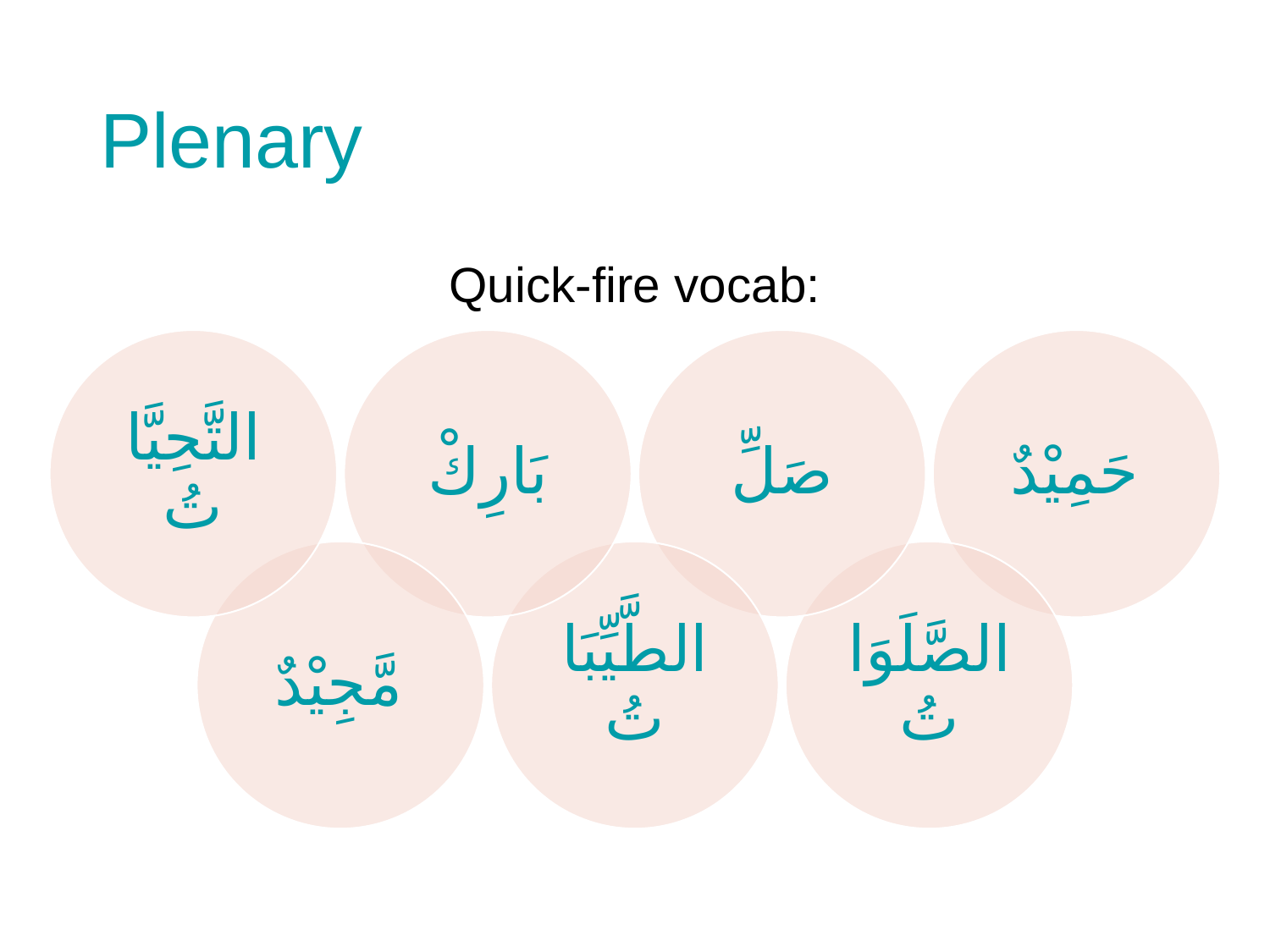

# Plenary
Quick-fire vocab:

حَمِيْدٌ
الصَّلَوَاتُ
صَلِّ
الطَّيِّبَاتُ
بَارِكْ
مَّجِيْدٌ
التَّحِيَّاتُ